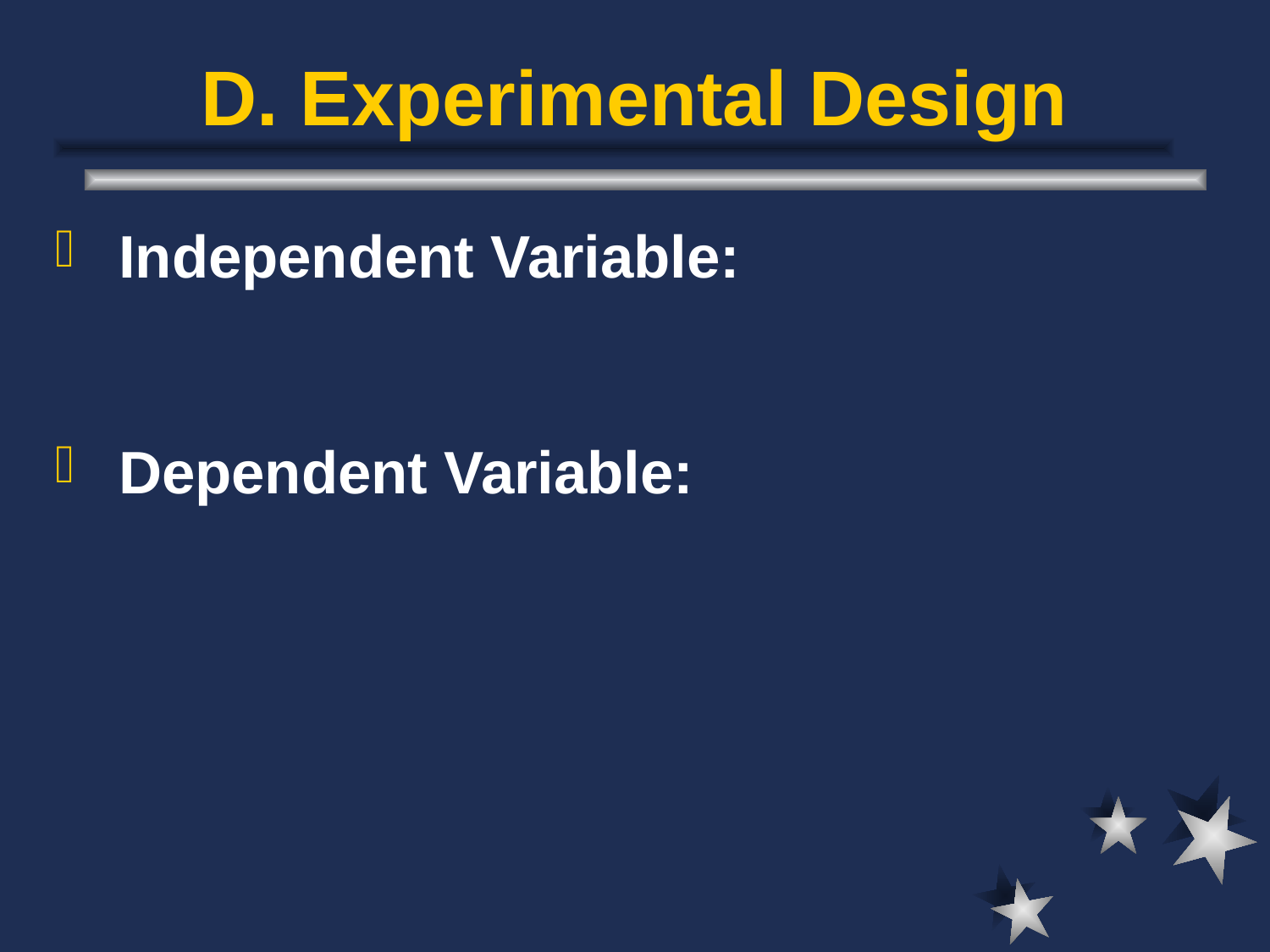

# D. Experimental Design
Independent Variable:

Dependent Variable: